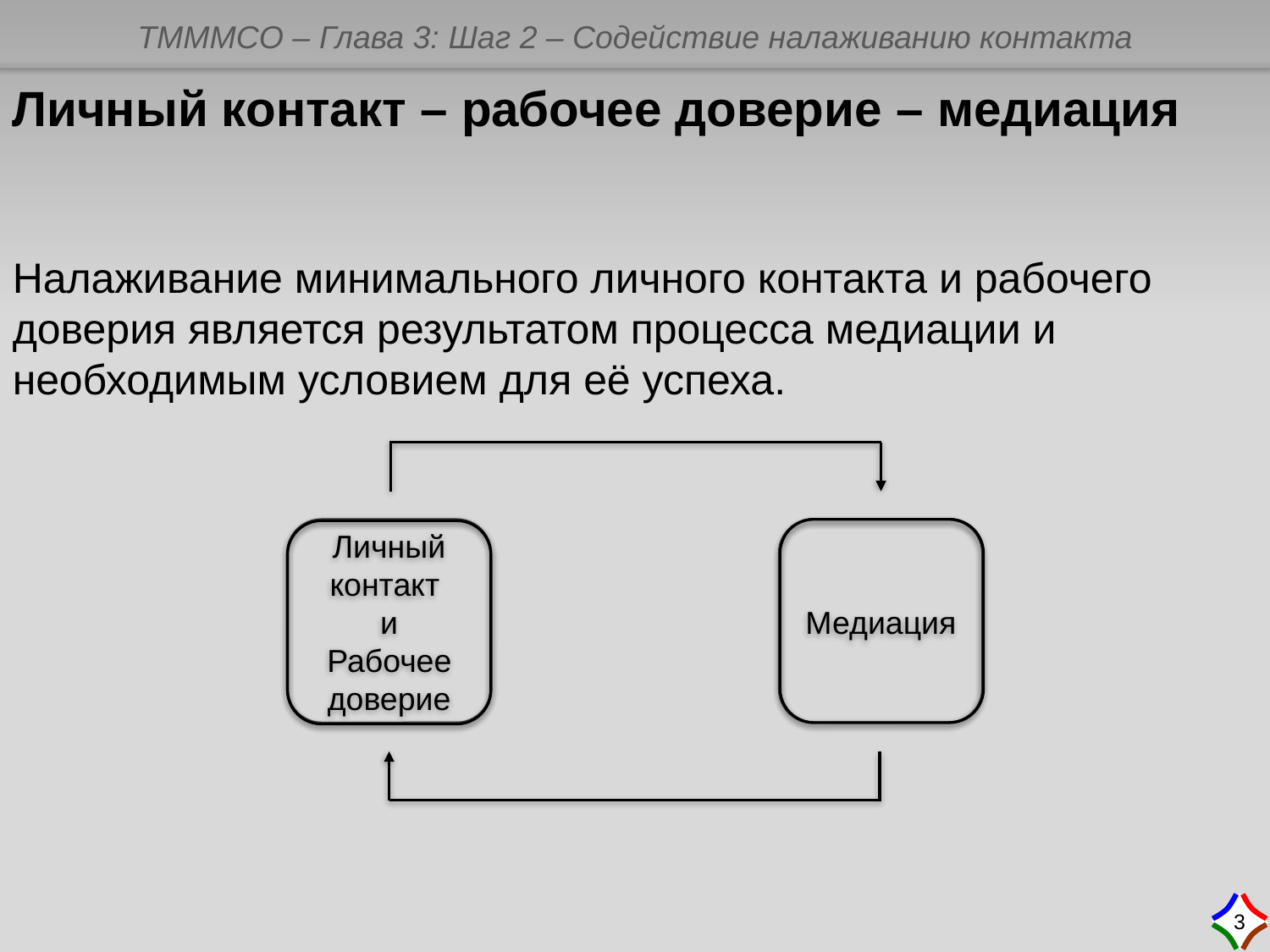

Личный контакт – рабочее доверие – медиация
Налаживание минимального личного контакта и рабочего доверия является результатом процесса медиации и необходимым условием для её успеха.

Личный контакт
и
Рабочее доверие

Медиация